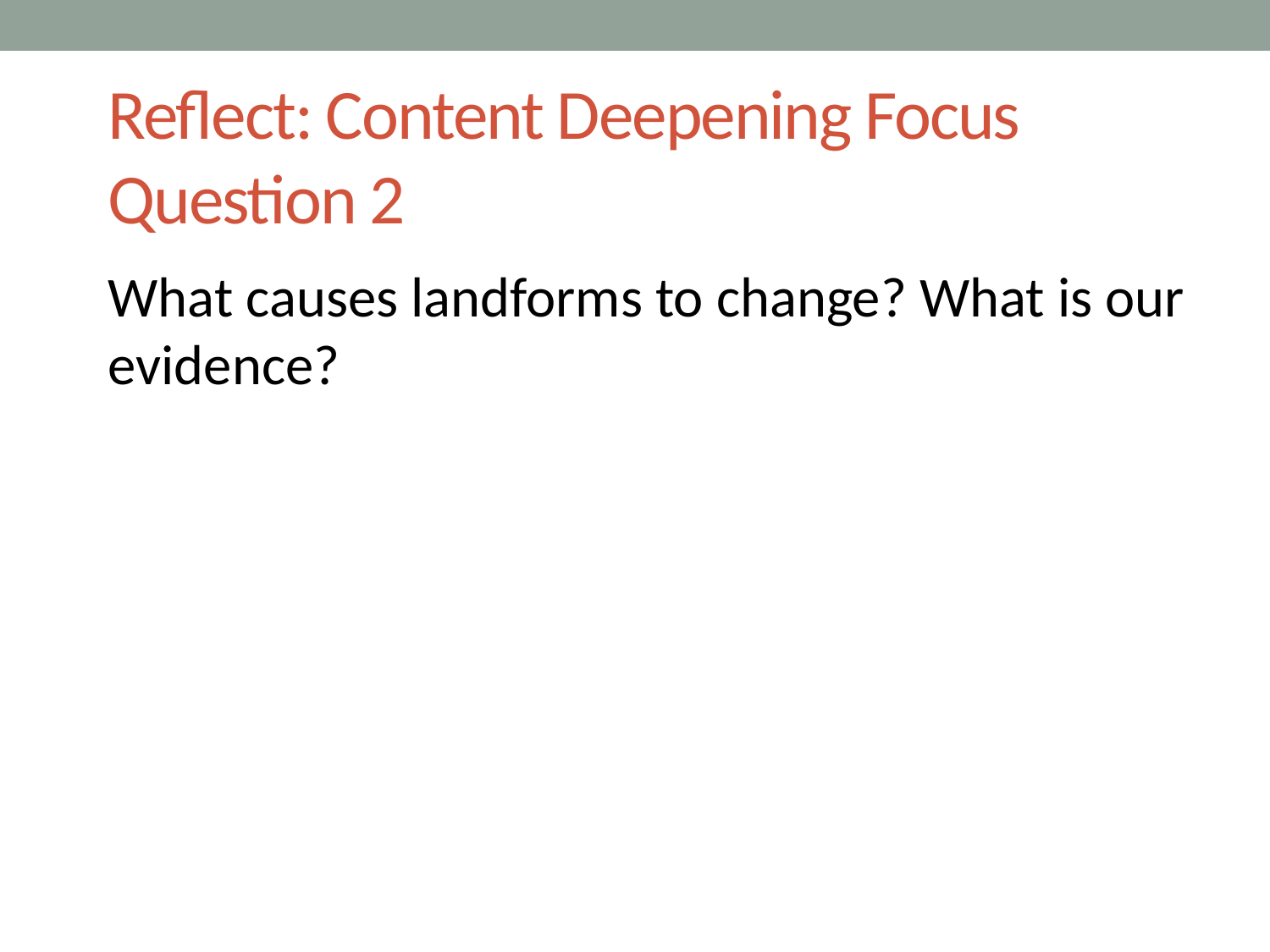

# Reflect: Content Deepening Focus Question 2
What causes landforms to change? What is our evidence?